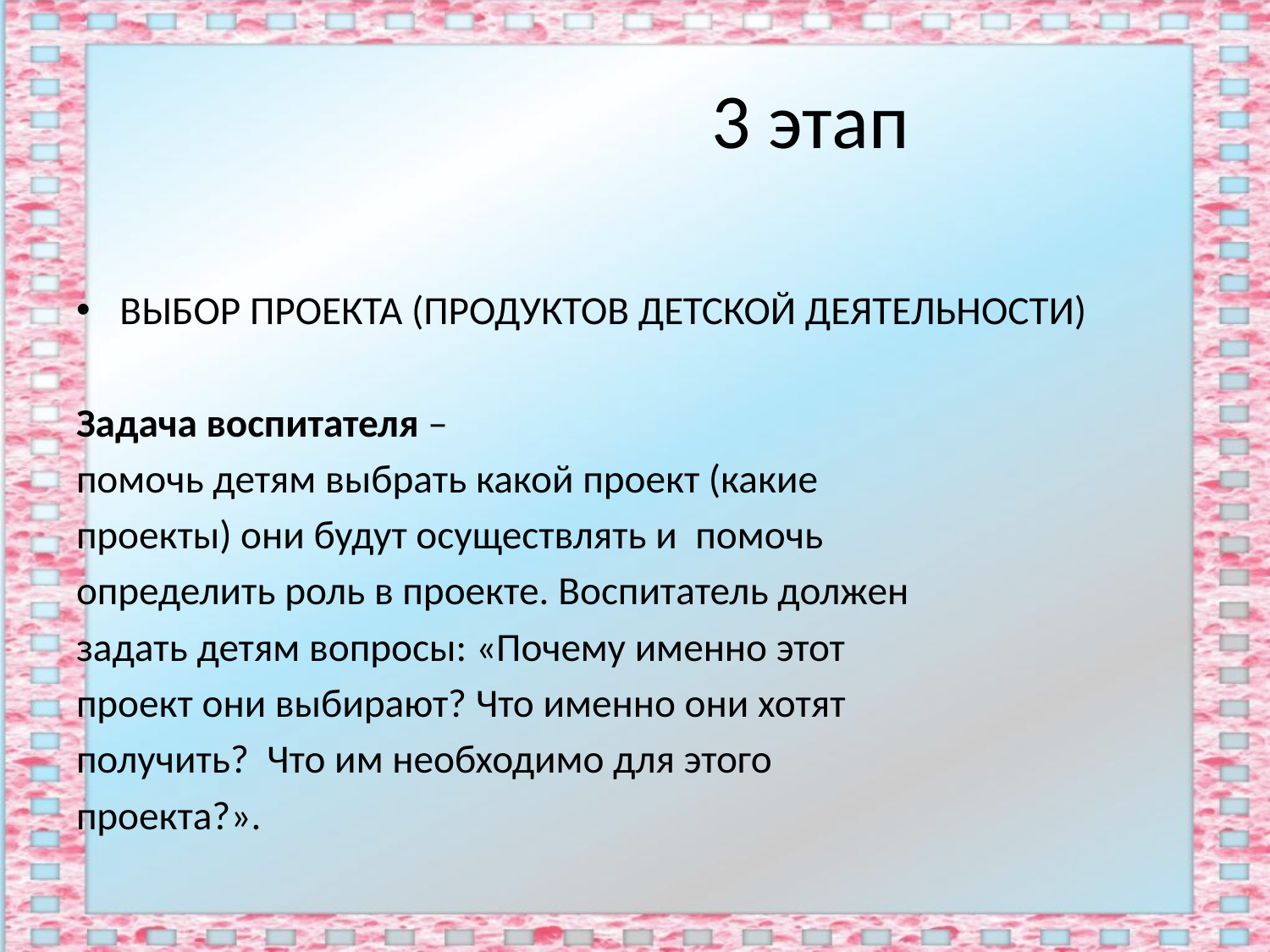

# 3 этап

ВЫБОР ПРОЕКТА (ПРОДУКТОВ ДЕТСКОЙ ДЕЯТЕЛЬНОСТИ)

Задача воспитателя –
помочь детям выбрать какой проект (какие
проекты) они будут осуществлять и  помочь
определить роль в проекте. Воспитатель должен
задать детям вопросы: «Почему именно этот
проект они выбирают? Что именно они хотят
получить?  Что им необходимо для этого
проекта?».